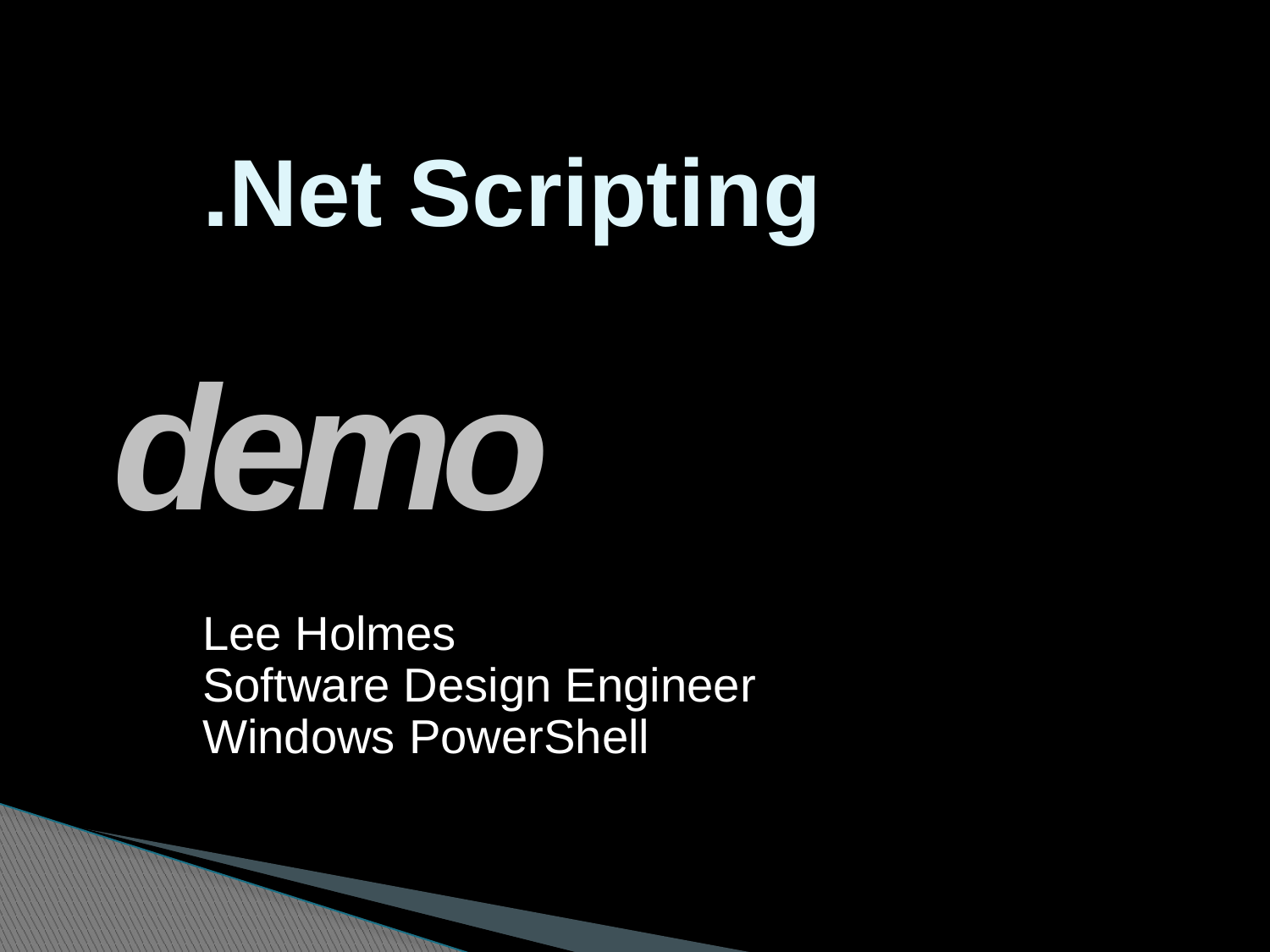

# .Net Scripting
demo
Lee Holmes
Software Design Engineer
Windows PowerShell